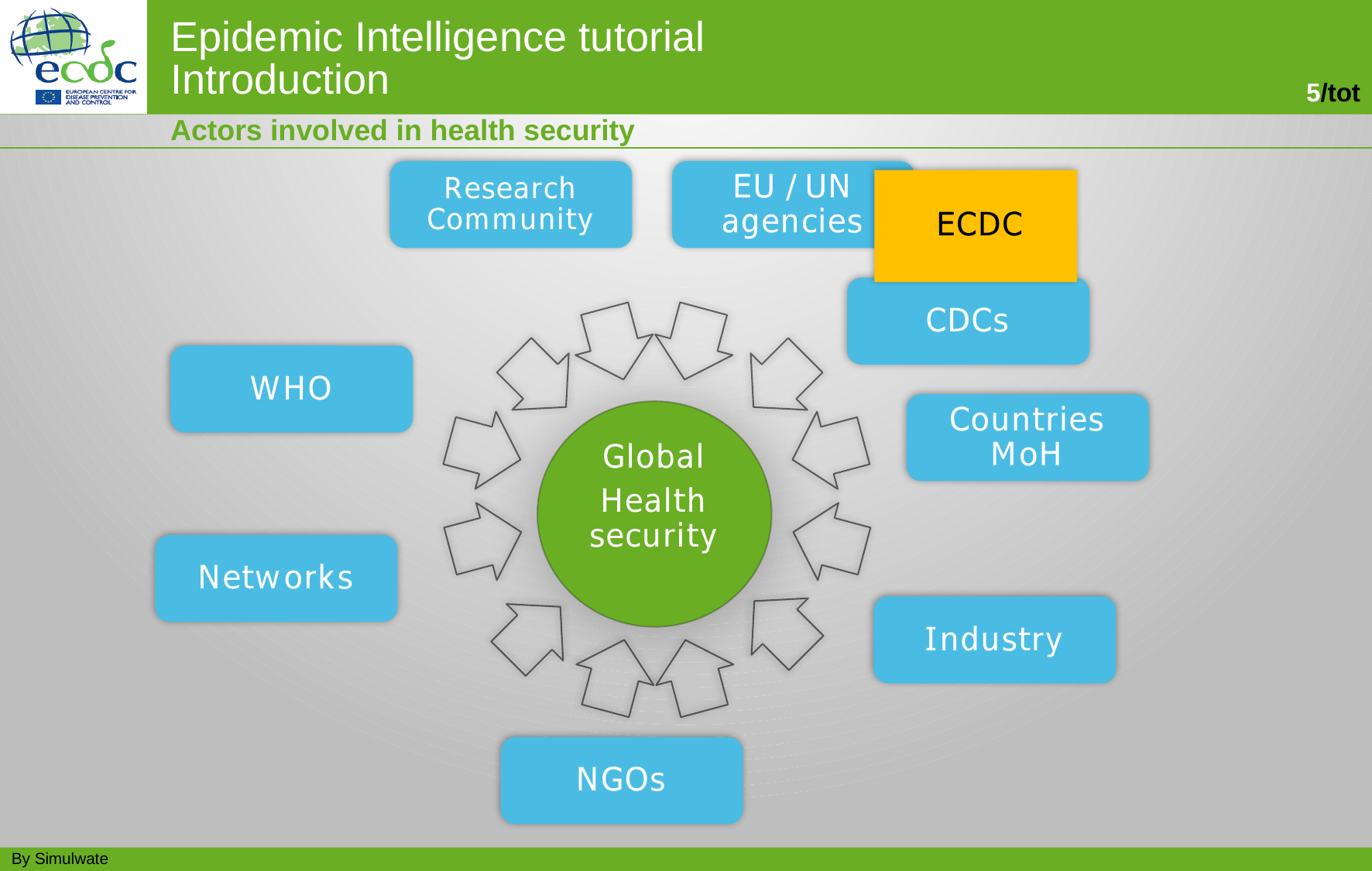

Actors involved in health security
Research
Community
EU /UN
agencies
 ECDC
CDCs

WHO
Countries MoH
Global
Health security

Networks

Industry

NGOs